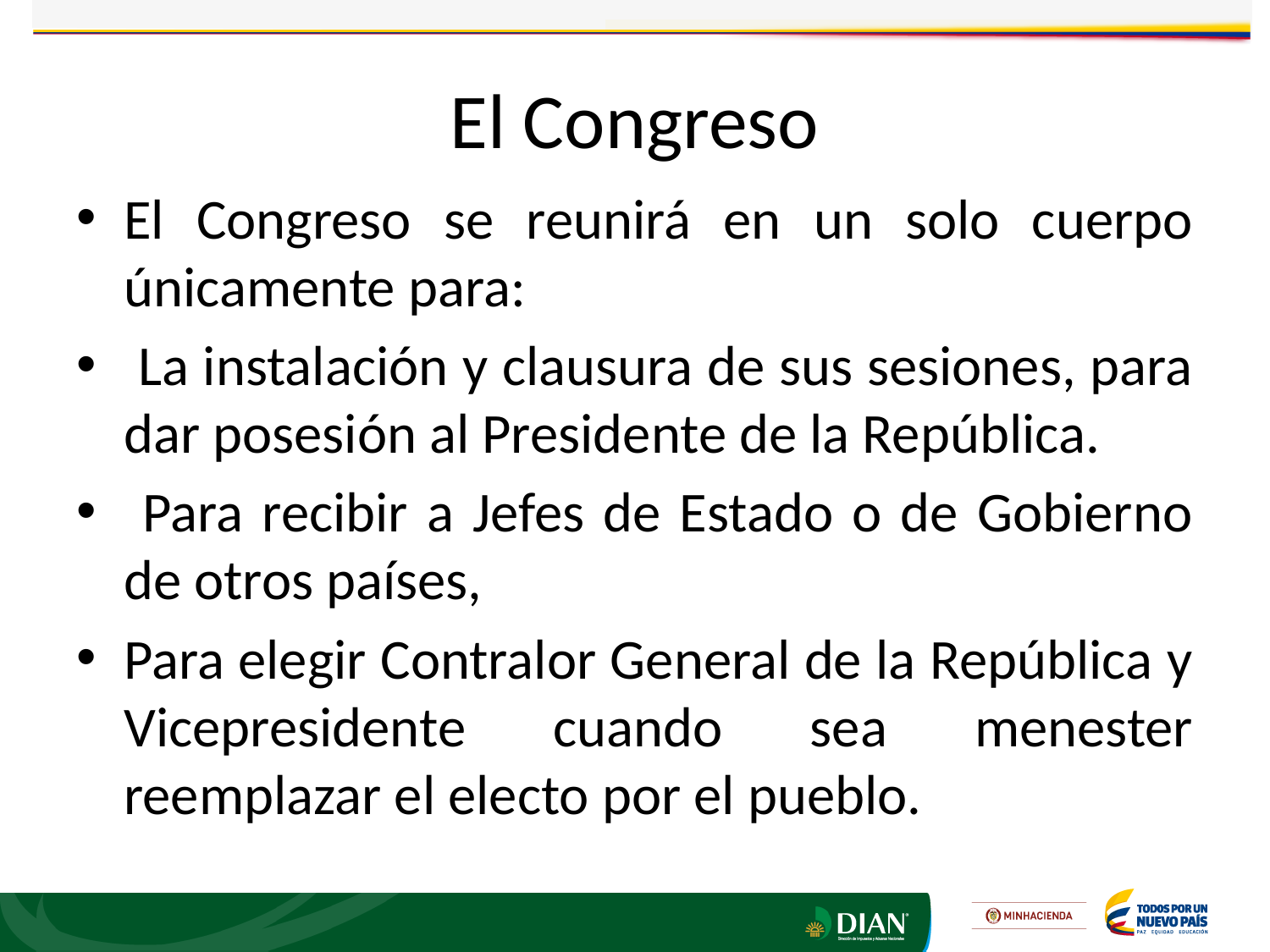

# El Congreso
El Congreso se reunirá en un solo cuerpo únicamente para:
 La instalación y clausura de sus sesiones, para dar posesión al Presidente de la República.
 Para recibir a Jefes de Estado o de Gobierno de otros países,
Para elegir Contralor General de la República y Vicepresidente cuando sea menester reemplazar el electo por el pueblo.